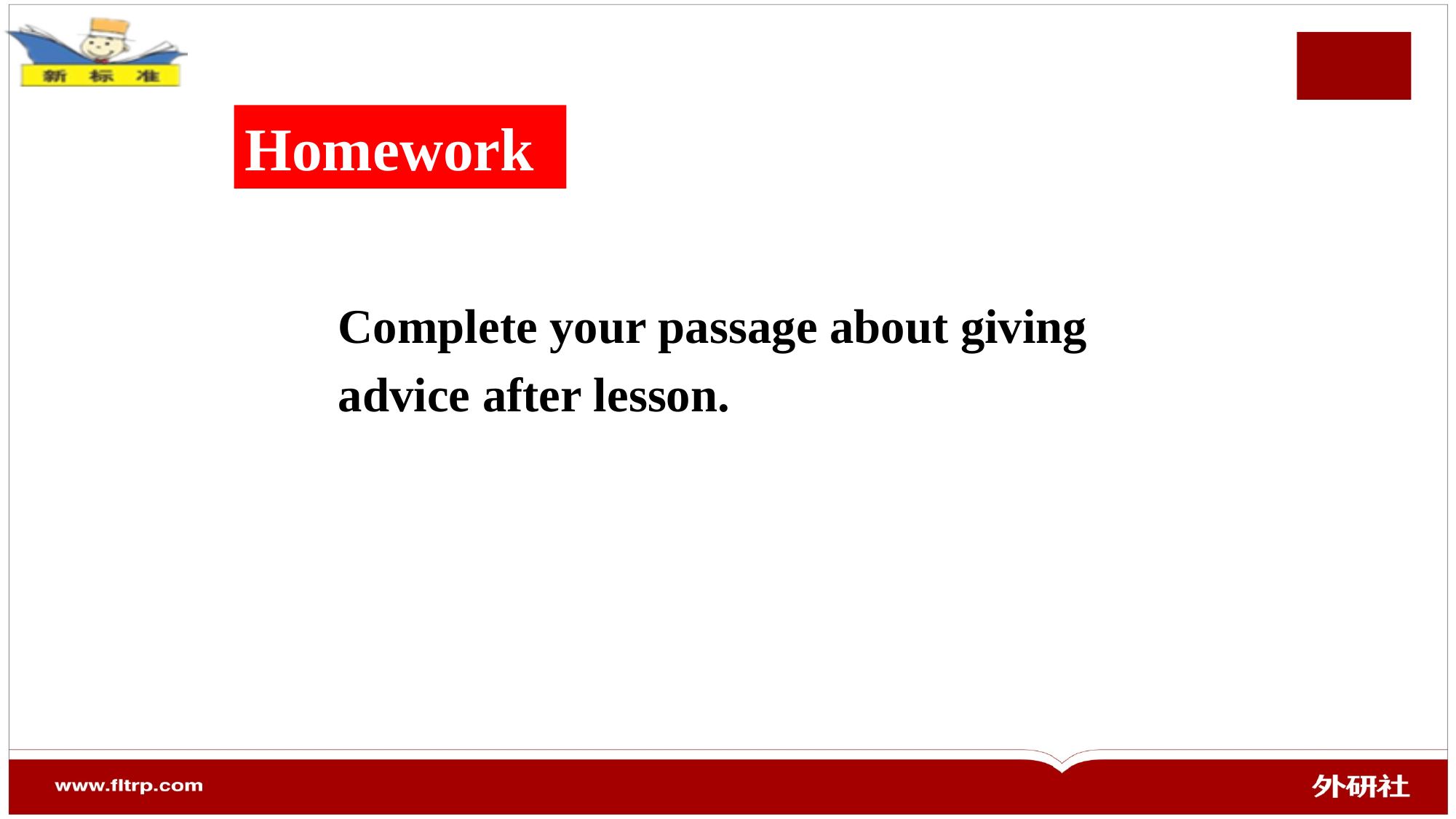

Homework
Complete your passage about giving advice after lesson.